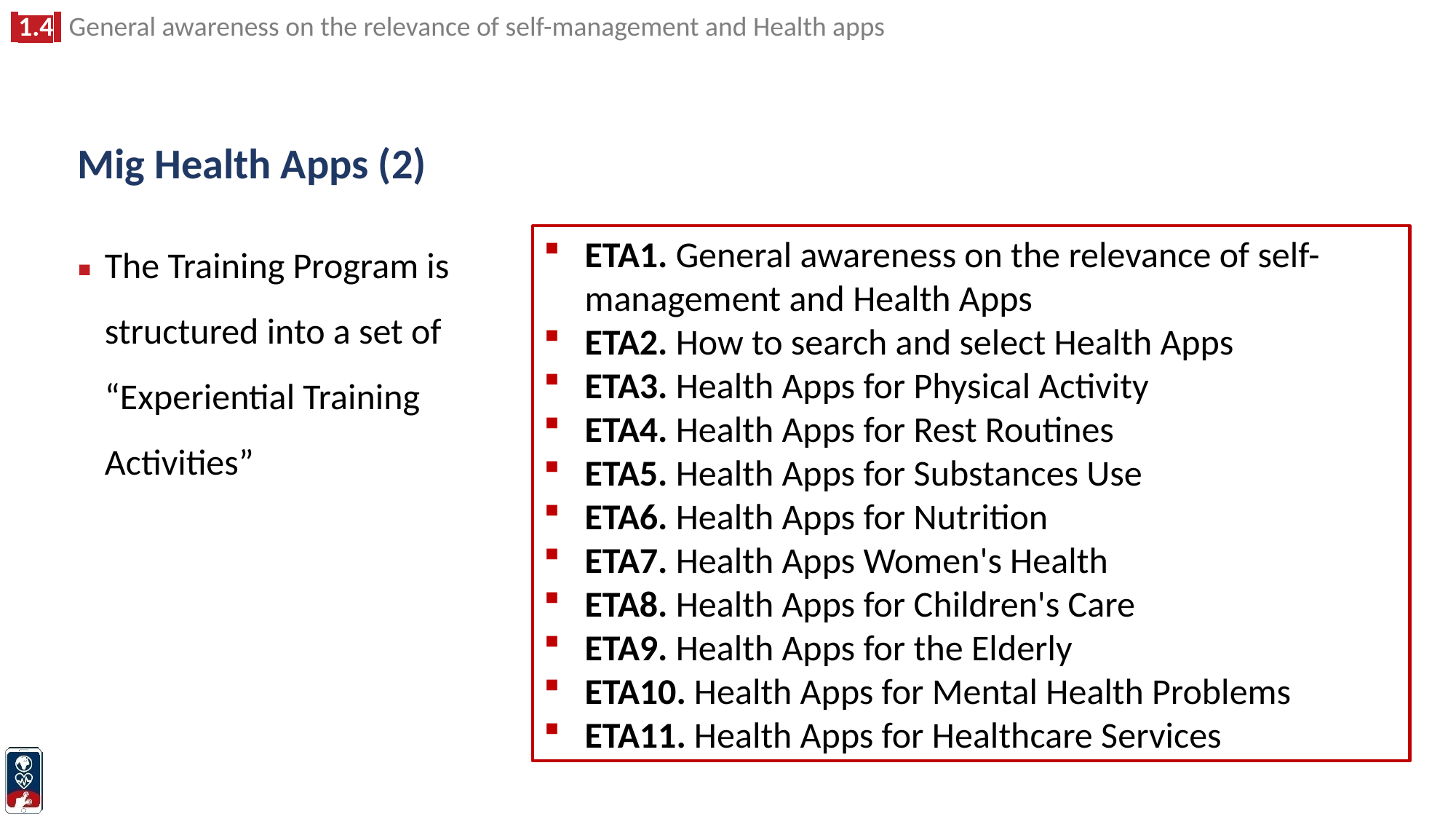

# Mig Health Apps (2)
The Training Program is structured into a set of “Experiential Training Activities”

ETA1. General awareness on the relevance of self-management and Health Apps
ETA2. How to search and select Health Apps
ETA3. Health Apps for Physical Activity
ETA4. Health Apps for Rest Routines
ETA5. Health Apps for Substances Use
ETA6. Health Apps for Nutrition
ETA7. Health Apps Women's Health
ETA8. Health Apps for Children's Care
ETA9. Health Apps for the Elderly
ETA10. Health Apps for Mental Health Problems
ETA11. Health Apps for Healthcare Services